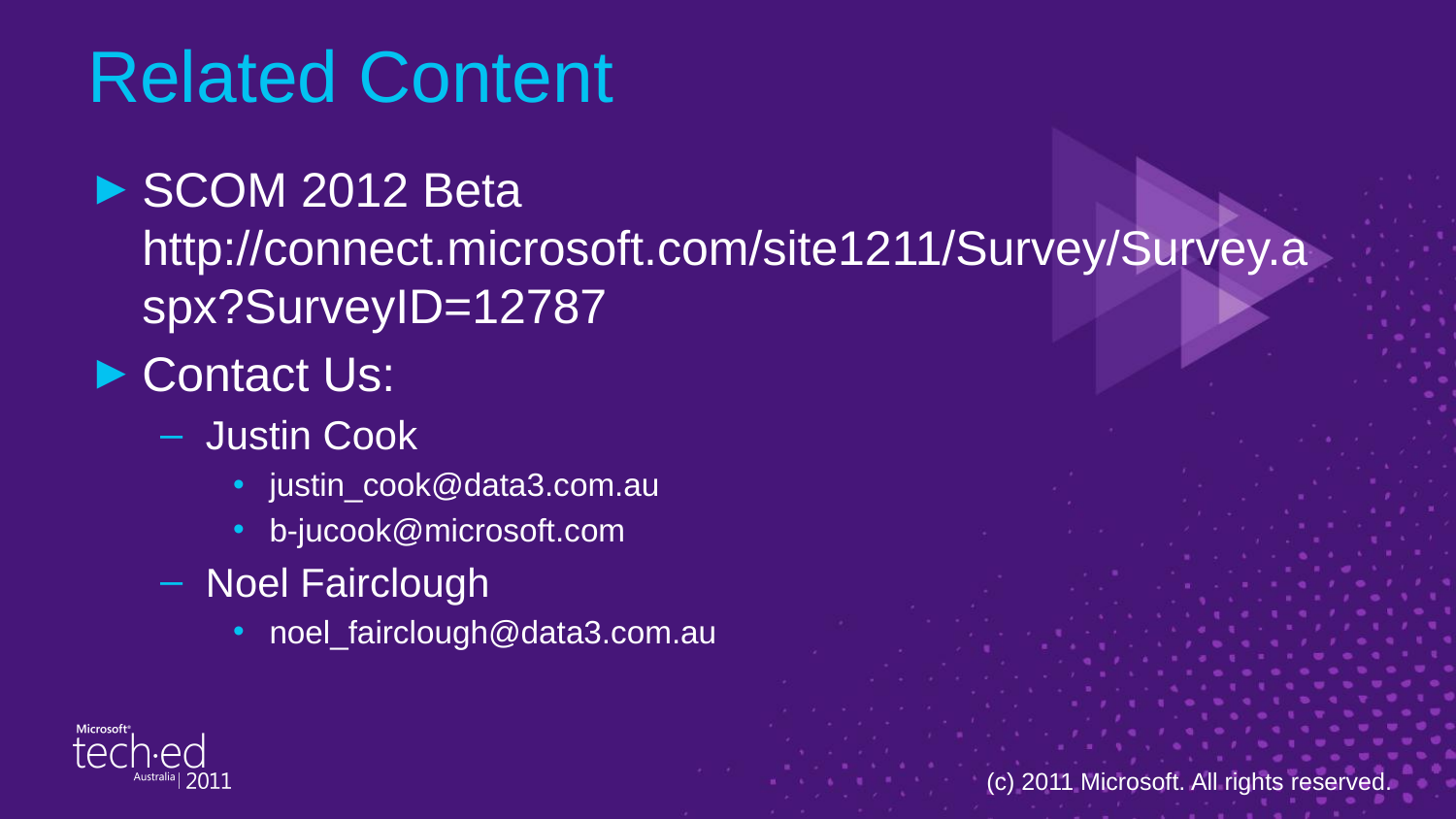

# Related Content
SCOM 2012 Beta http://connect.microsoft.com/site1211/Survey/Survey.aspx?SurveyID=12787
Contact Us:
Justin Cook
justin_cook@data3.com.au
b-jucook@microsoft.com
Noel Fairclough
noel_fairclough@data3.com.au

(c) 2011 Microsoft. All rights reserved.